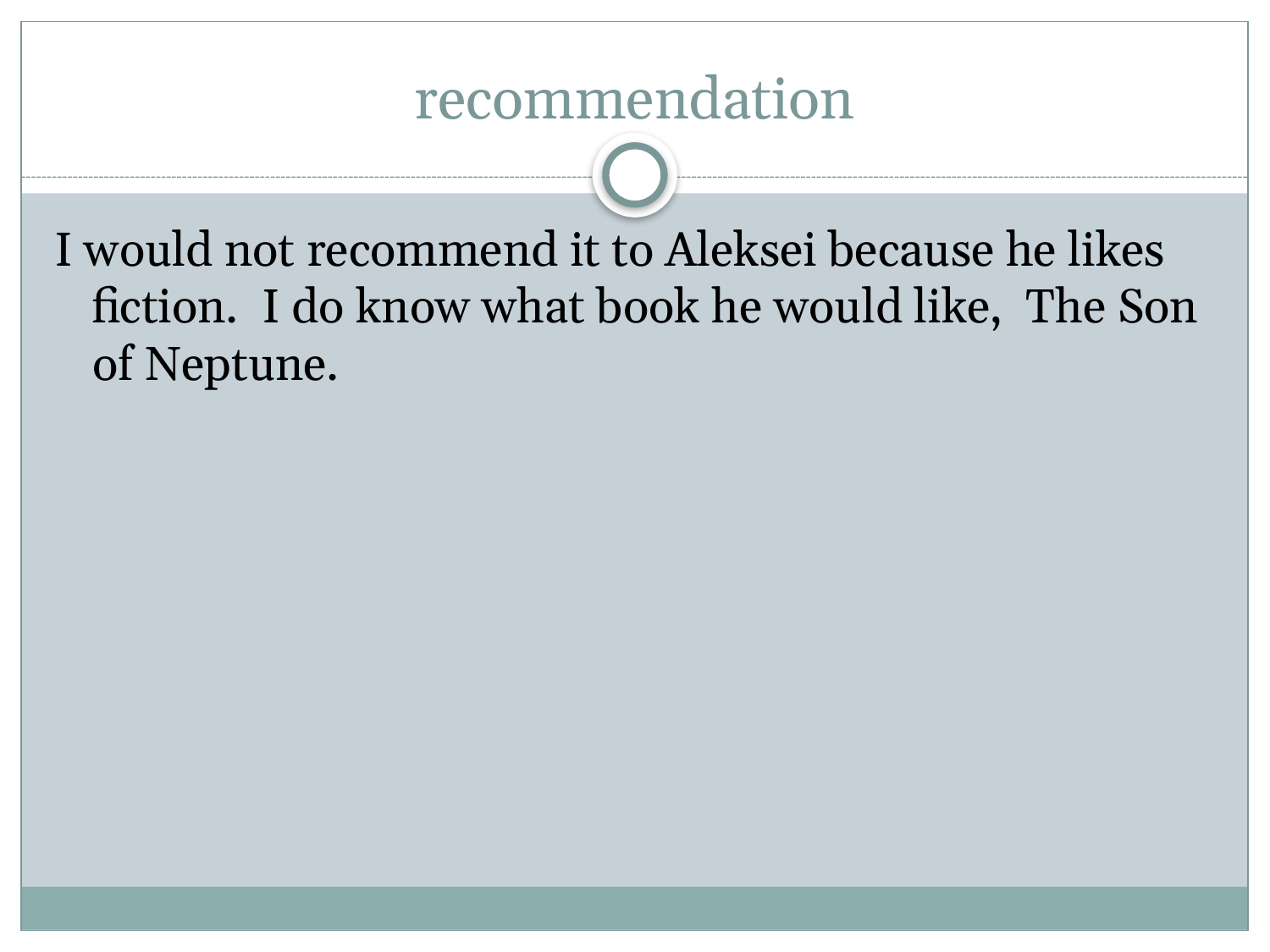

# recommendation
I would not recommend it to Aleksei because he likes fiction.  I do know what book he would like,  The Son of Neptune.